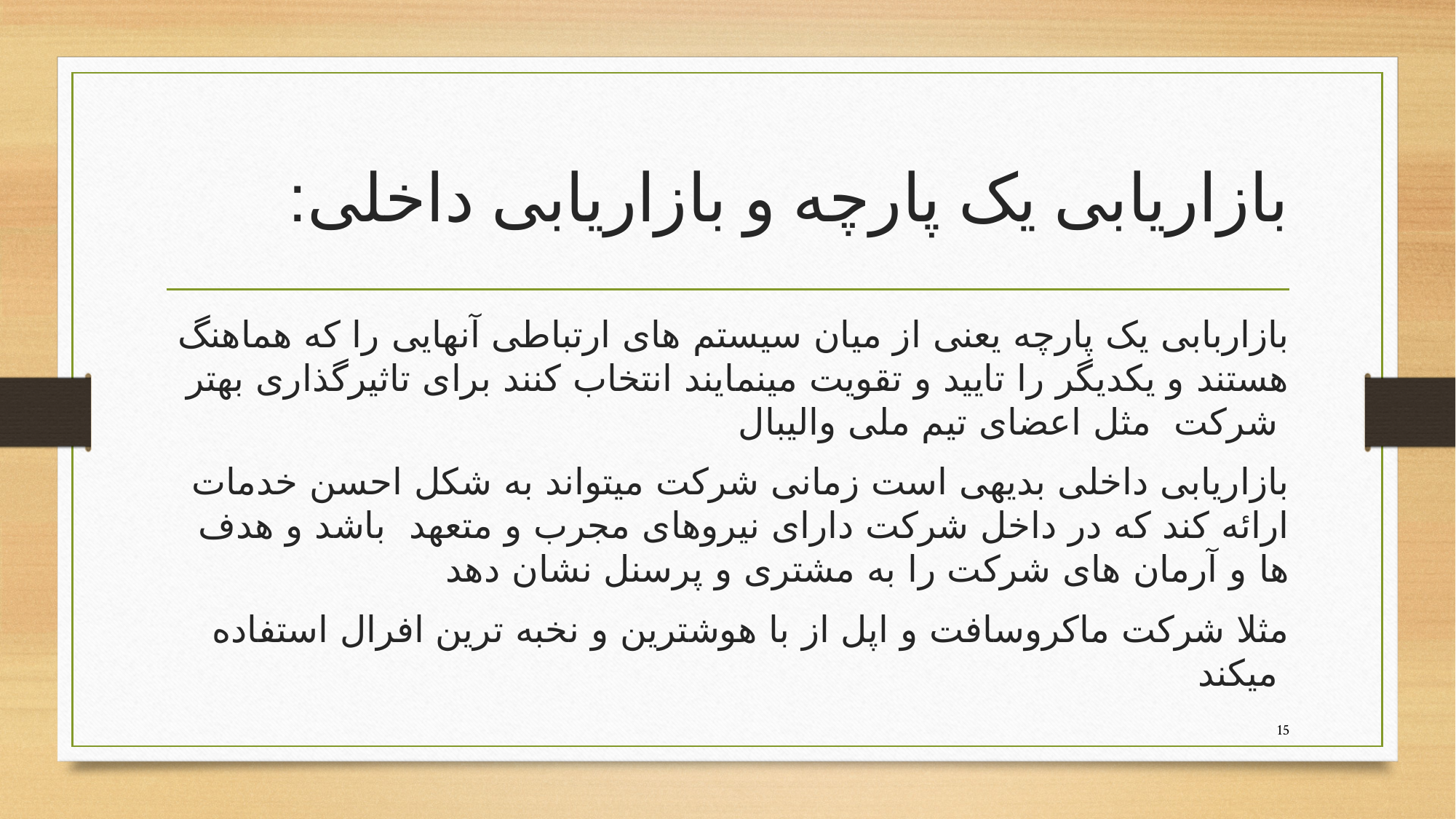

# :بازاریابی یک پارچه و بازاریابی داخلی
بازاربابی یک پارچه یعنی از میان سیستم های ارتباطی آنهایی را که هماهنگ هستند و یکدیگر را تایید و تقویت مینمایند انتخاب کنند برای تاثیرگذاری بهتر شرکت  مثل اعضای تیم ملی والیبال
بازاریابی داخلی بدیهی است زمانی شرکت میتواند به شکل احسن خدمات ارائه کند که در داخل شرکت دارای نیروهای مجرب و متعهد  باشد و هدف ها و آرمان های شرکت را به مشتری و پرسنل نشان دهد
مثلا شرکت ماکروسافت و اپل از با هوشترین و نخبه ترین افرال استفاده میکند
15